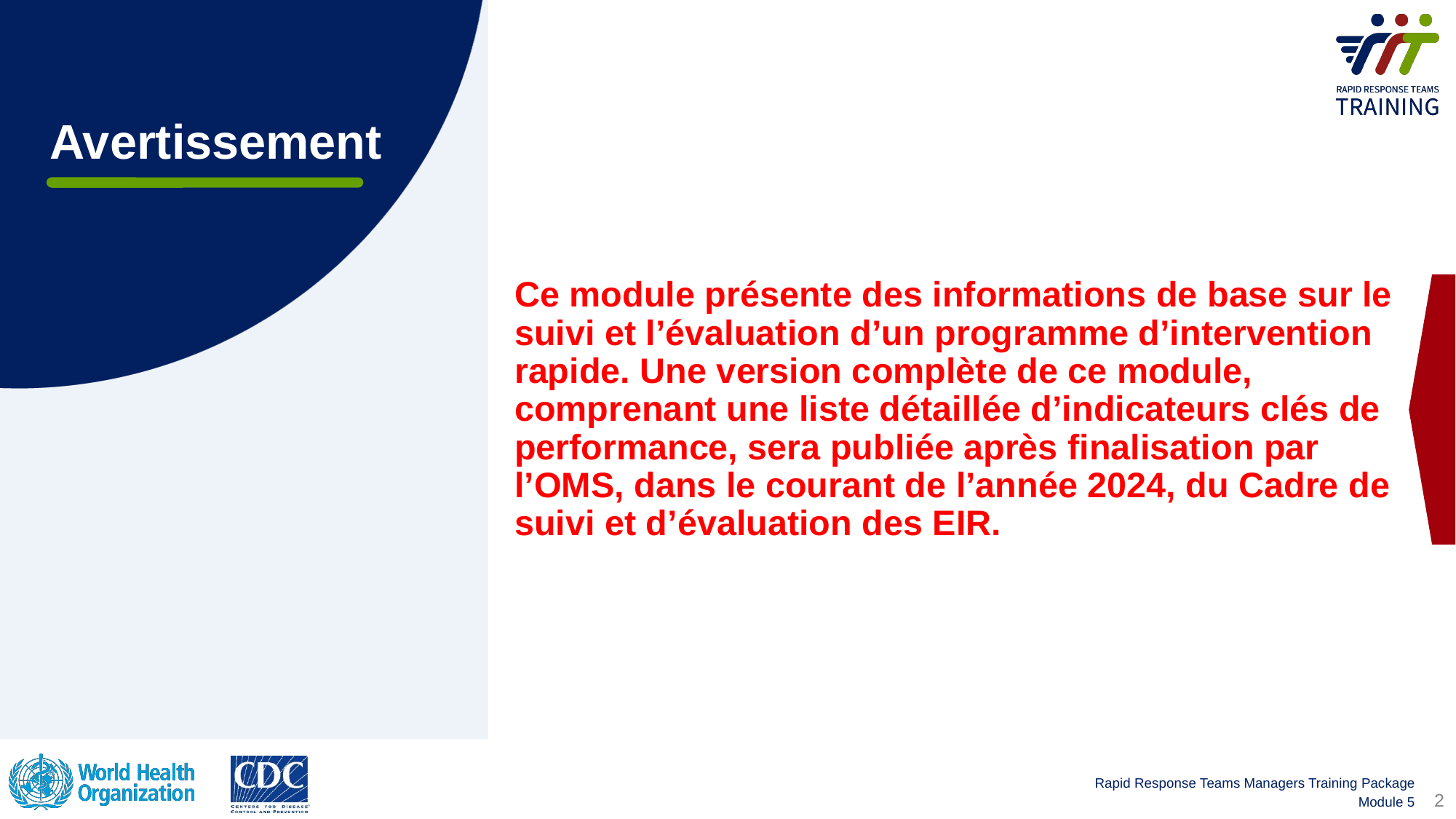

Avertissement
Ce module présente des informations de base sur le suivi et l’évaluation dʼun programme dʼintervention rapide. Une version complète de ce module, comprenant une liste détaillée d’indicateurs clés de performance, sera publiée après finalisation par lʼOMS, dans le courant de l’année 2024, du Cadre de suivi et d’évaluation des EIR.

2